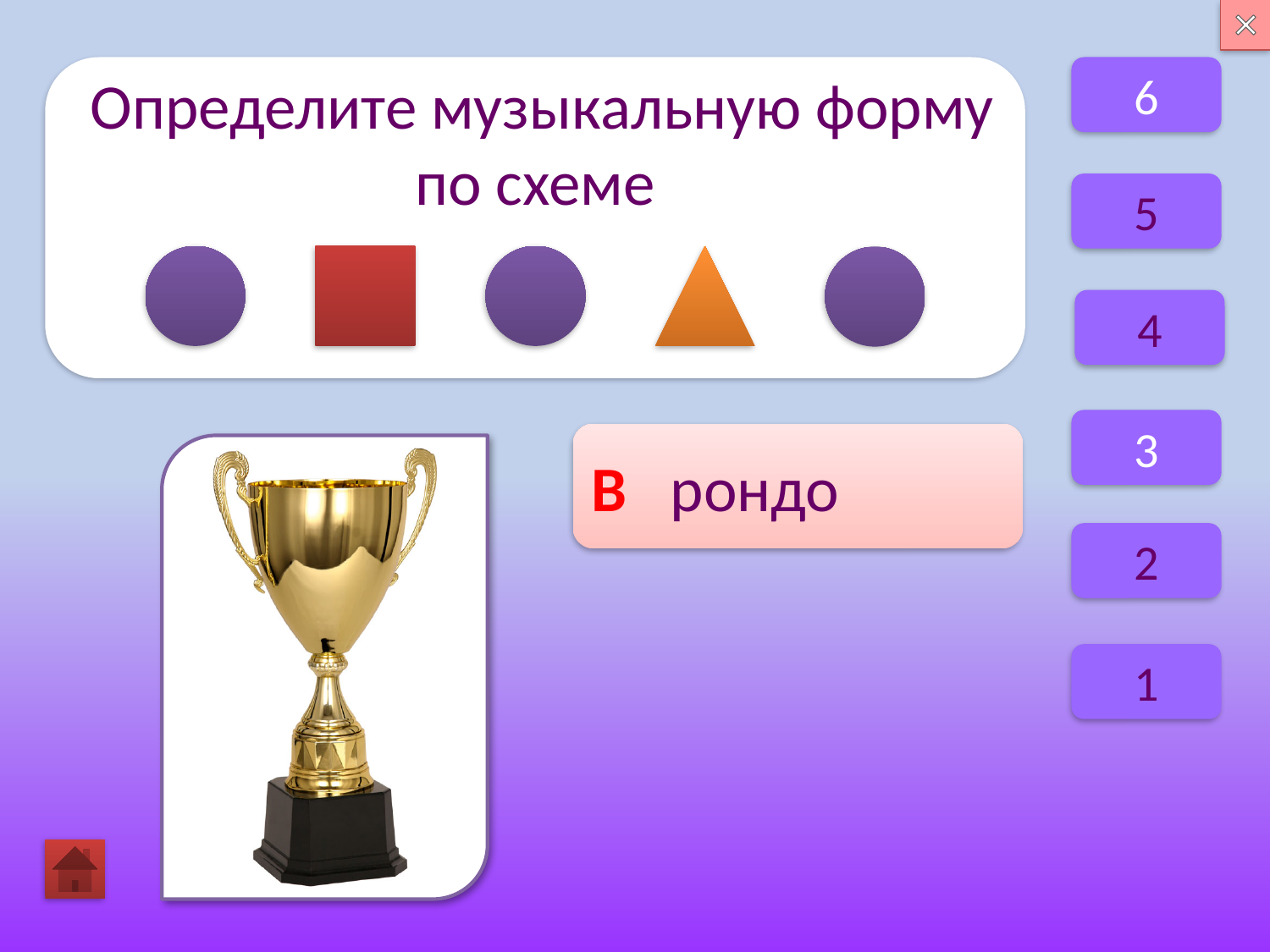

6
 Определите музыкальную форму по схеме

5
4
3
В   рондо

2
1